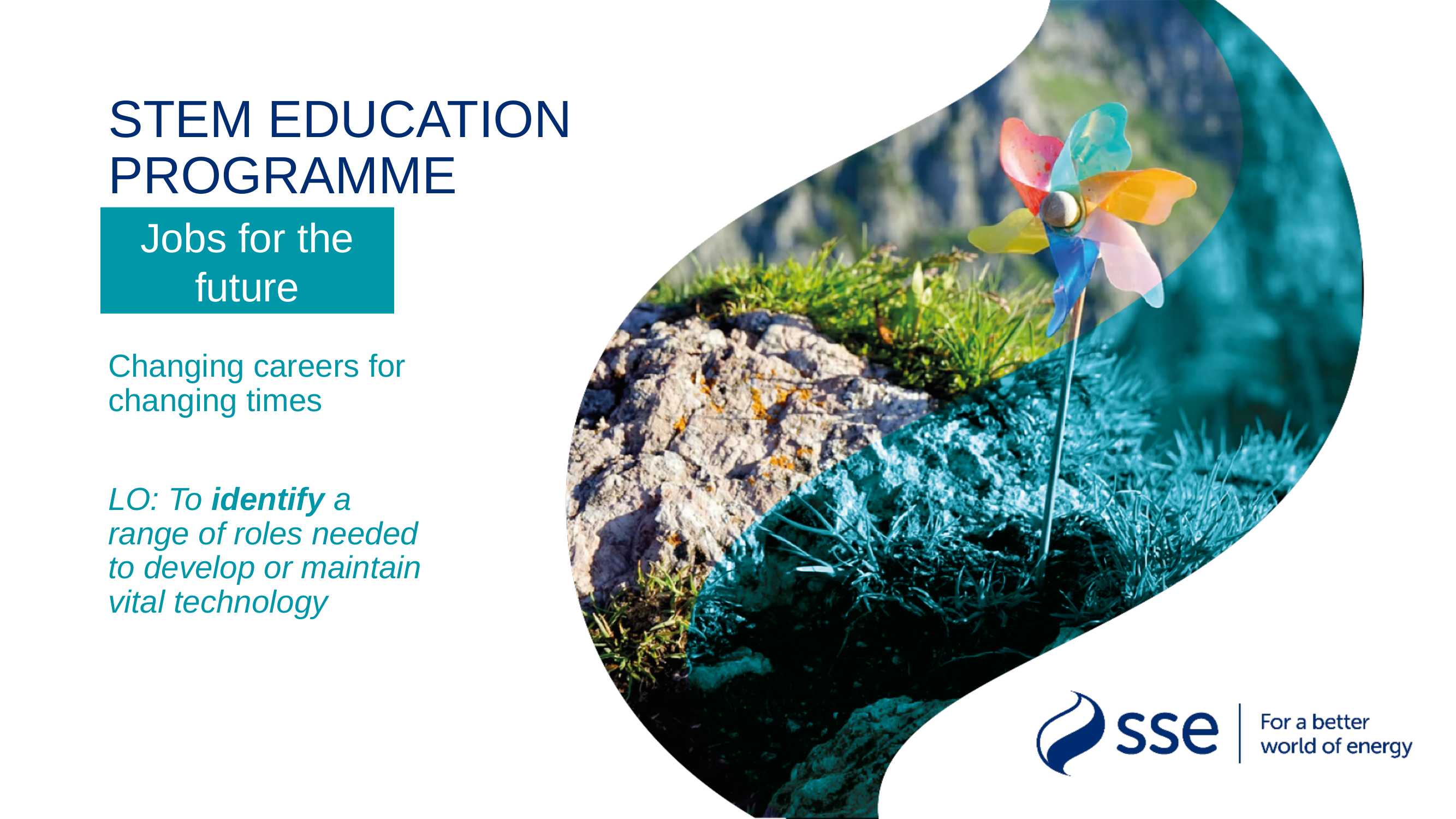

STEM EDUCATION PROGRAMME

Jobs for the future
Changing careers for changing times

LO: To identify a range of roles needed to develop or maintain vital technology